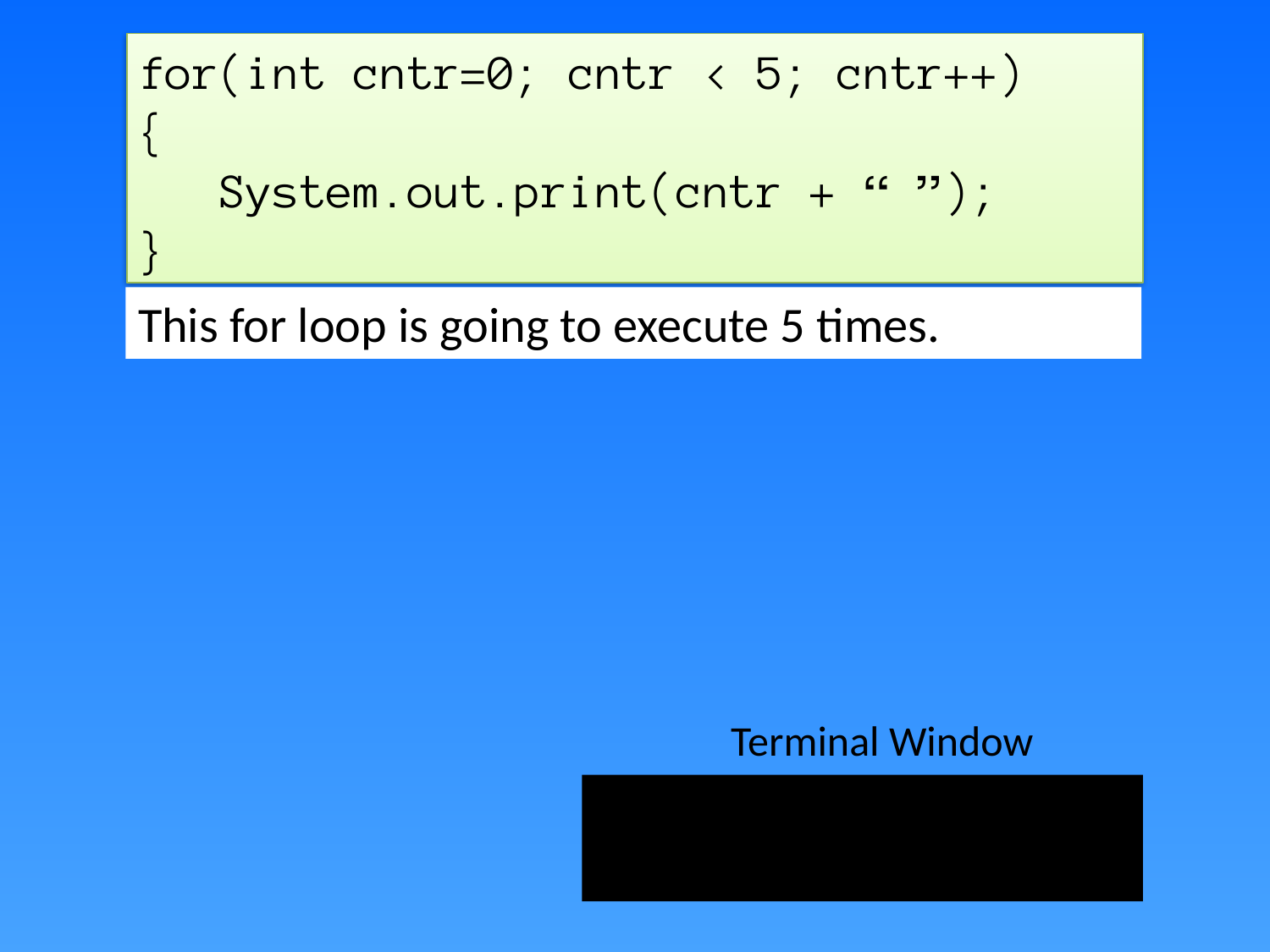

for(int cntr=0; cntr < 5; cntr++)
{
   System.out.print(cntr + “ ”);
}
This for loop is going to execute 5 times.
Terminal Window